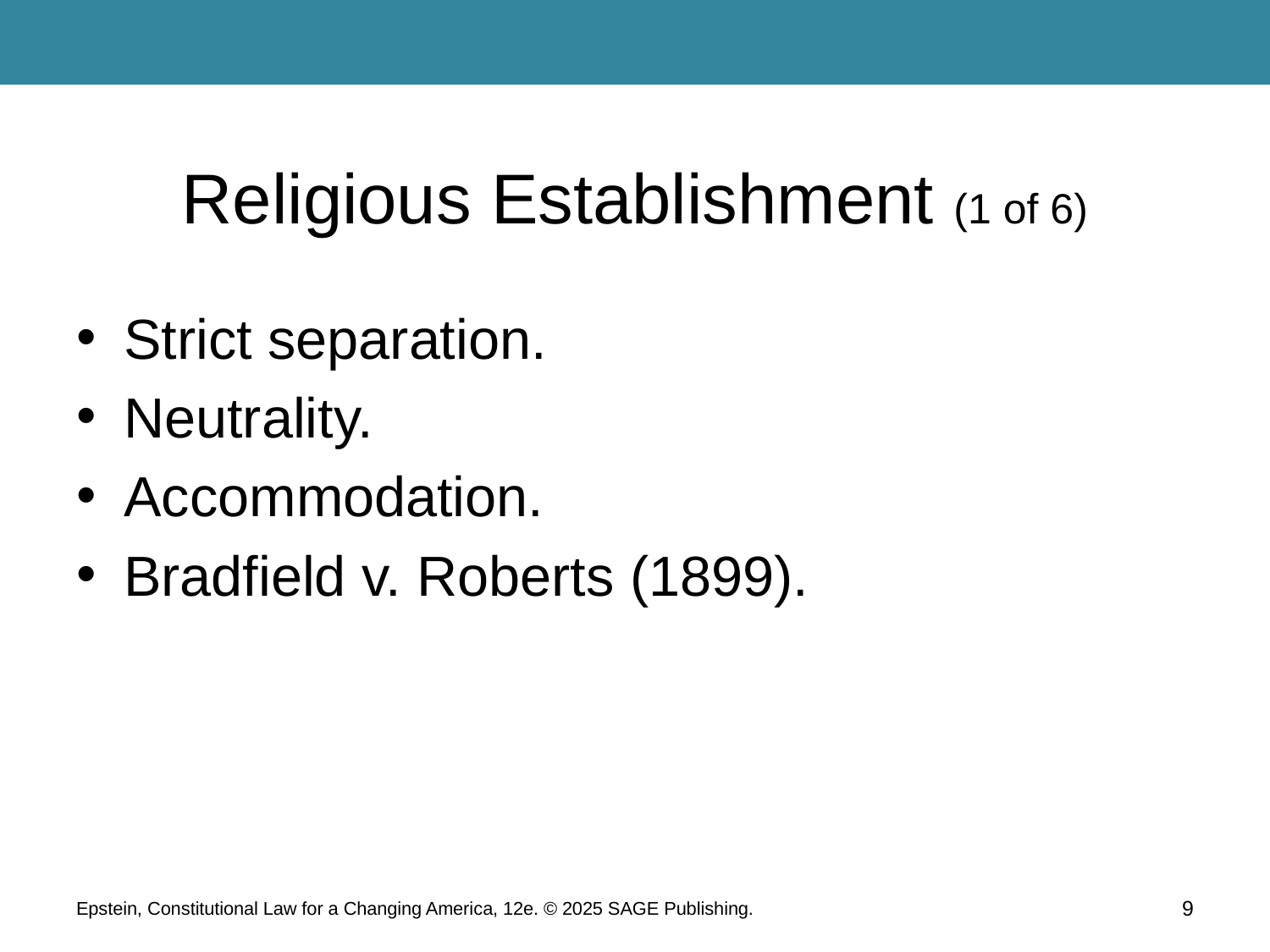

# Religious Establishment (1 of 6)
Strict separation.
Neutrality.
Accommodation.
Bradfield v. Roberts (1899).

Epstein, Constitutional Law for a Changing America, 12e. © 2025 SAGE Publishing.
9